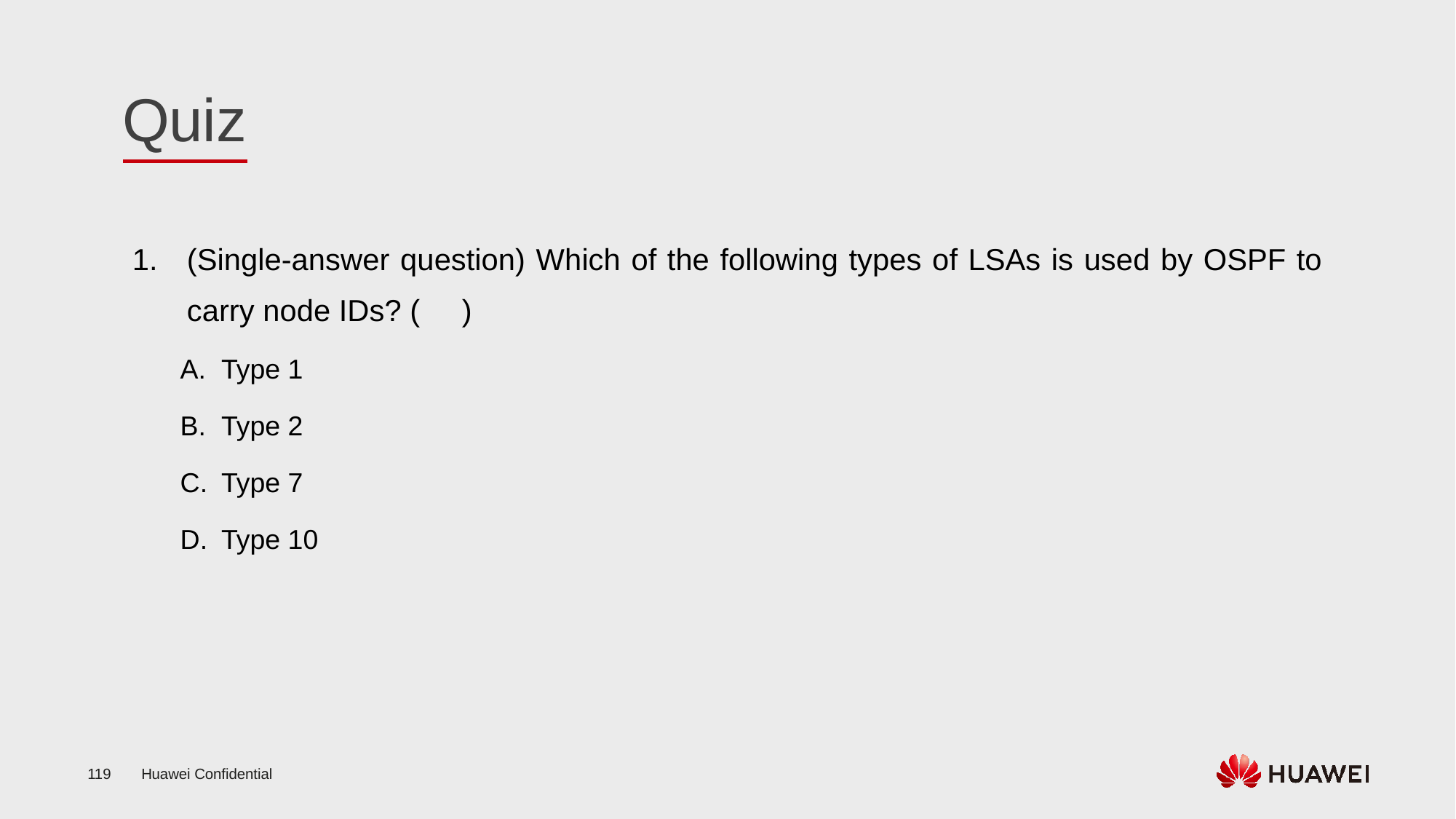

(Single-answer question) Which of the following types of LSAs is used by OSPF to carry node IDs? (     )
Type 1
Type 2
Type 7
Type 10